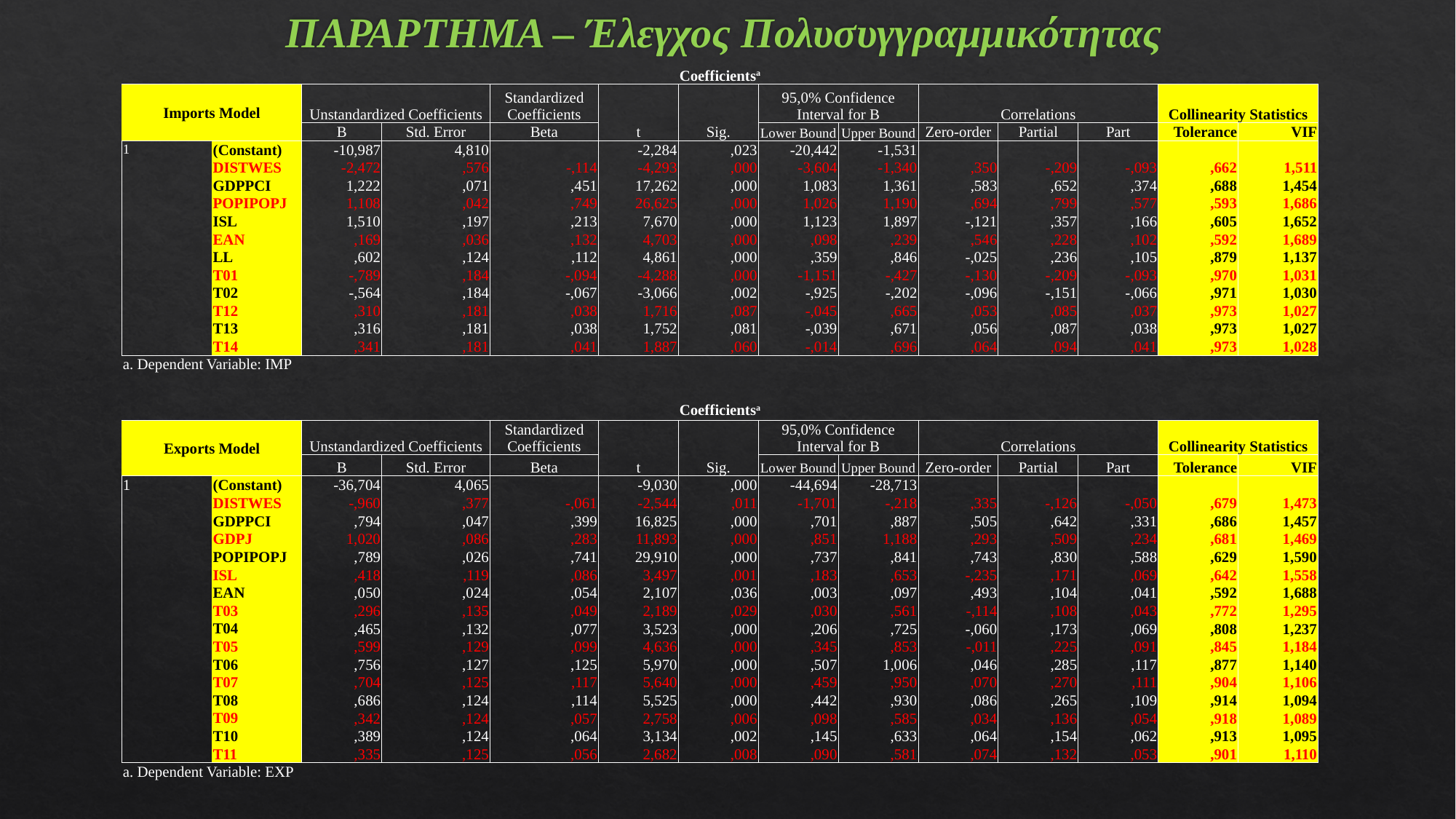

# ΠΑΡΑΡΤΗΜΑ – Έλεγχος Πολυσυγγραμμικότητας
| Coefficientsa |  |  |  |  |  |  |  |  |  |  |  |  |  |
| --- | --- | --- | --- | --- | --- | --- | --- | --- | --- | --- | --- | --- | --- |
| Imports Model |  | Unstandardized Coefficients |  | Standardized Coefficients | t | Sig. | 95,0% Confidence Interval for B |  | Correlations |  |  | Collinearity Statistics |  |
|  |  | B | Std. Error | Beta |  |  | Lower Bound | Upper Bound | Zero-order | Partial | Part | Tolerance | VIF |
| 1 | (Constant) | -10,987 | 4,810 |  | -2,284 | ,023 | -20,442 | -1,531 |  |  |  |  |  |
|  | DISTWES | -2,472 | ,576 | -,114 | -4,293 | ,000 | -3,604 | -1,340 | ,350 | -,209 | -,093 | ,662 | 1,511 |
|  | GDPPCI | 1,222 | ,071 | ,451 | 17,262 | ,000 | 1,083 | 1,361 | ,583 | ,652 | ,374 | ,688 | 1,454 |
|  | POPIPOPJ | 1,108 | ,042 | ,749 | 26,625 | ,000 | 1,026 | 1,190 | ,694 | ,799 | ,577 | ,593 | 1,686 |
|  | ISL | 1,510 | ,197 | ,213 | 7,670 | ,000 | 1,123 | 1,897 | -,121 | ,357 | ,166 | ,605 | 1,652 |
|  | EAN | ,169 | ,036 | ,132 | 4,703 | ,000 | ,098 | ,239 | ,546 | ,228 | ,102 | ,592 | 1,689 |
|  | LL | ,602 | ,124 | ,112 | 4,861 | ,000 | ,359 | ,846 | -,025 | ,236 | ,105 | ,879 | 1,137 |
|  | T01 | -,789 | ,184 | -,094 | -4,288 | ,000 | -1,151 | -,427 | -,130 | -,209 | -,093 | ,970 | 1,031 |
|  | T02 | -,564 | ,184 | -,067 | -3,066 | ,002 | -,925 | -,202 | -,096 | -,151 | -,066 | ,971 | 1,030 |
|  | T12 | ,310 | ,181 | ,038 | 1,716 | ,087 | -,045 | ,665 | ,053 | ,085 | ,037 | ,973 | 1,027 |
|  | T13 | ,316 | ,181 | ,038 | 1,752 | ,081 | -,039 | ,671 | ,056 | ,087 | ,038 | ,973 | 1,027 |
|  | T14 | ,341 | ,181 | ,041 | 1,887 | ,060 | -,014 | ,696 | ,064 | ,094 | ,041 | ,973 | 1,028 |
| a. Dependent Variable: IMP |  |  |  |  |  |  |  |  |  |  |  |  |  |
| Coefficientsa |  |  |  |  |  |  |  |  |  |  |  |  |  |
| --- | --- | --- | --- | --- | --- | --- | --- | --- | --- | --- | --- | --- | --- |
| Exports Model |  | Unstandardized Coefficients |  | Standardized Coefficients | t | Sig. | 95,0% Confidence Interval for B |  | Correlations |  |  | Collinearity Statistics |  |
|  |  | B | Std. Error | Beta |  |  | Lower Bound | Upper Bound | Zero-order | Partial | Part | Tolerance | VIF |
| 1 | (Constant) | -36,704 | 4,065 |  | -9,030 | ,000 | -44,694 | -28,713 |  |  |  |  |  |
|  | DISTWES | -,960 | ,377 | -,061 | -2,544 | ,011 | -1,701 | -,218 | ,335 | -,126 | -,050 | ,679 | 1,473 |
|  | GDPPCI | ,794 | ,047 | ,399 | 16,825 | ,000 | ,701 | ,887 | ,505 | ,642 | ,331 | ,686 | 1,457 |
|  | GDPJ | 1,020 | ,086 | ,283 | 11,893 | ,000 | ,851 | 1,188 | ,293 | ,509 | ,234 | ,681 | 1,469 |
|  | POPIPOPJ | ,789 | ,026 | ,741 | 29,910 | ,000 | ,737 | ,841 | ,743 | ,830 | ,588 | ,629 | 1,590 |
|  | ISL | ,418 | ,119 | ,086 | 3,497 | ,001 | ,183 | ,653 | -,235 | ,171 | ,069 | ,642 | 1,558 |
|  | EAN | ,050 | ,024 | ,054 | 2,107 | ,036 | ,003 | ,097 | ,493 | ,104 | ,041 | ,592 | 1,688 |
|  | T03 | ,296 | ,135 | ,049 | 2,189 | ,029 | ,030 | ,561 | -,114 | ,108 | ,043 | ,772 | 1,295 |
|  | T04 | ,465 | ,132 | ,077 | 3,523 | ,000 | ,206 | ,725 | -,060 | ,173 | ,069 | ,808 | 1,237 |
|  | T05 | ,599 | ,129 | ,099 | 4,636 | ,000 | ,345 | ,853 | -,011 | ,225 | ,091 | ,845 | 1,184 |
|  | T06 | ,756 | ,127 | ,125 | 5,970 | ,000 | ,507 | 1,006 | ,046 | ,285 | ,117 | ,877 | 1,140 |
|  | T07 | ,704 | ,125 | ,117 | 5,640 | ,000 | ,459 | ,950 | ,070 | ,270 | ,111 | ,904 | 1,106 |
|  | T08 | ,686 | ,124 | ,114 | 5,525 | ,000 | ,442 | ,930 | ,086 | ,265 | ,109 | ,914 | 1,094 |
|  | T09 | ,342 | ,124 | ,057 | 2,758 | ,006 | ,098 | ,585 | ,034 | ,136 | ,054 | ,918 | 1,089 |
|  | T10 | ,389 | ,124 | ,064 | 3,134 | ,002 | ,145 | ,633 | ,064 | ,154 | ,062 | ,913 | 1,095 |
|  | T11 | ,335 | ,125 | ,056 | 2,682 | ,008 | ,090 | ,581 | ,074 | ,132 | ,053 | ,901 | 1,110 |
| a. Dependent Variable: EXP |  |  |  |  |  |  |  |  |  |  |  |  |  |